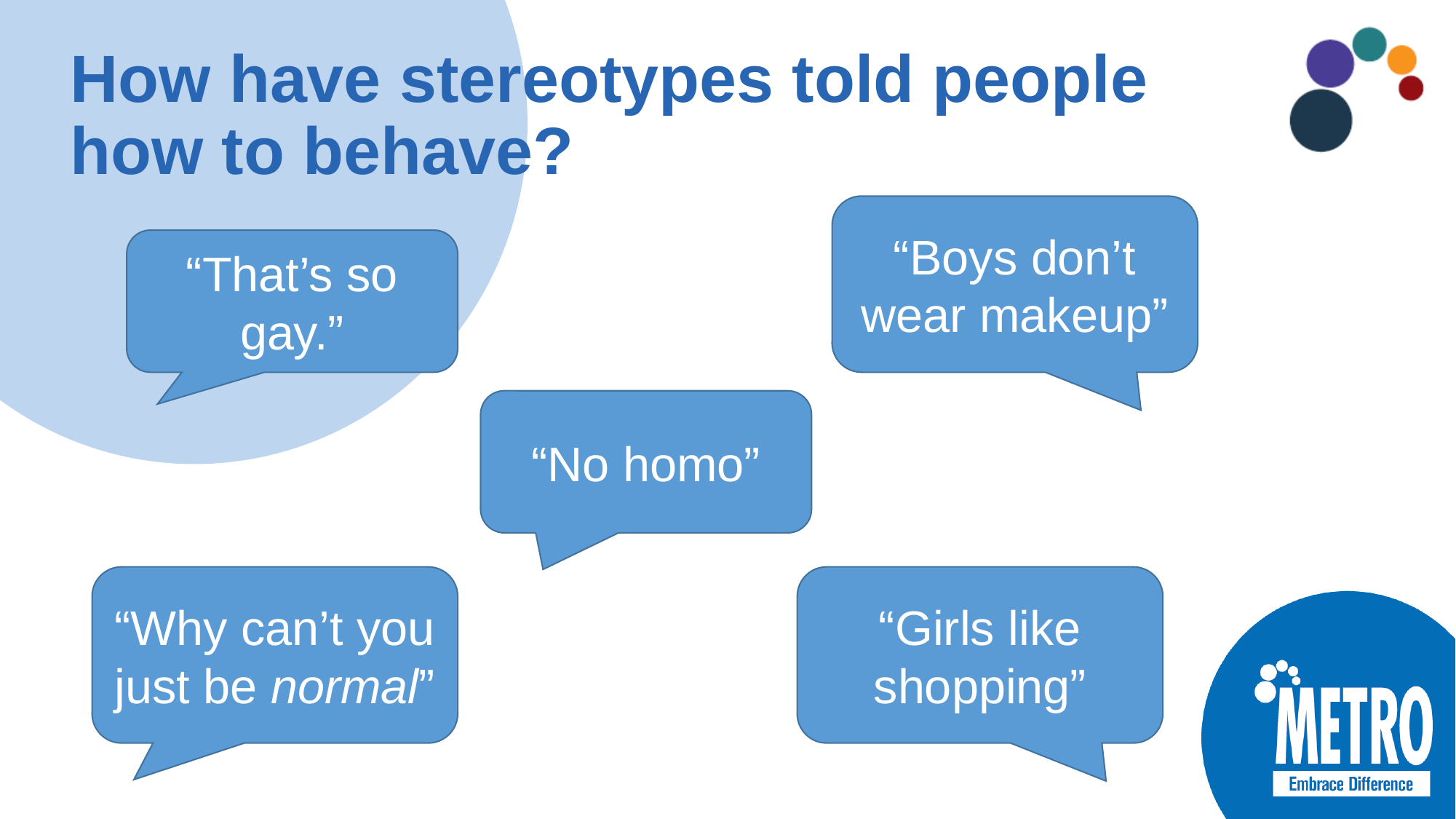

# How have stereotypes told people how to behave?
“Boys don’t wear makeup”
“That’s so gay.”
“No homo”
“Why can’t you just be normal”
“Girls like shopping”